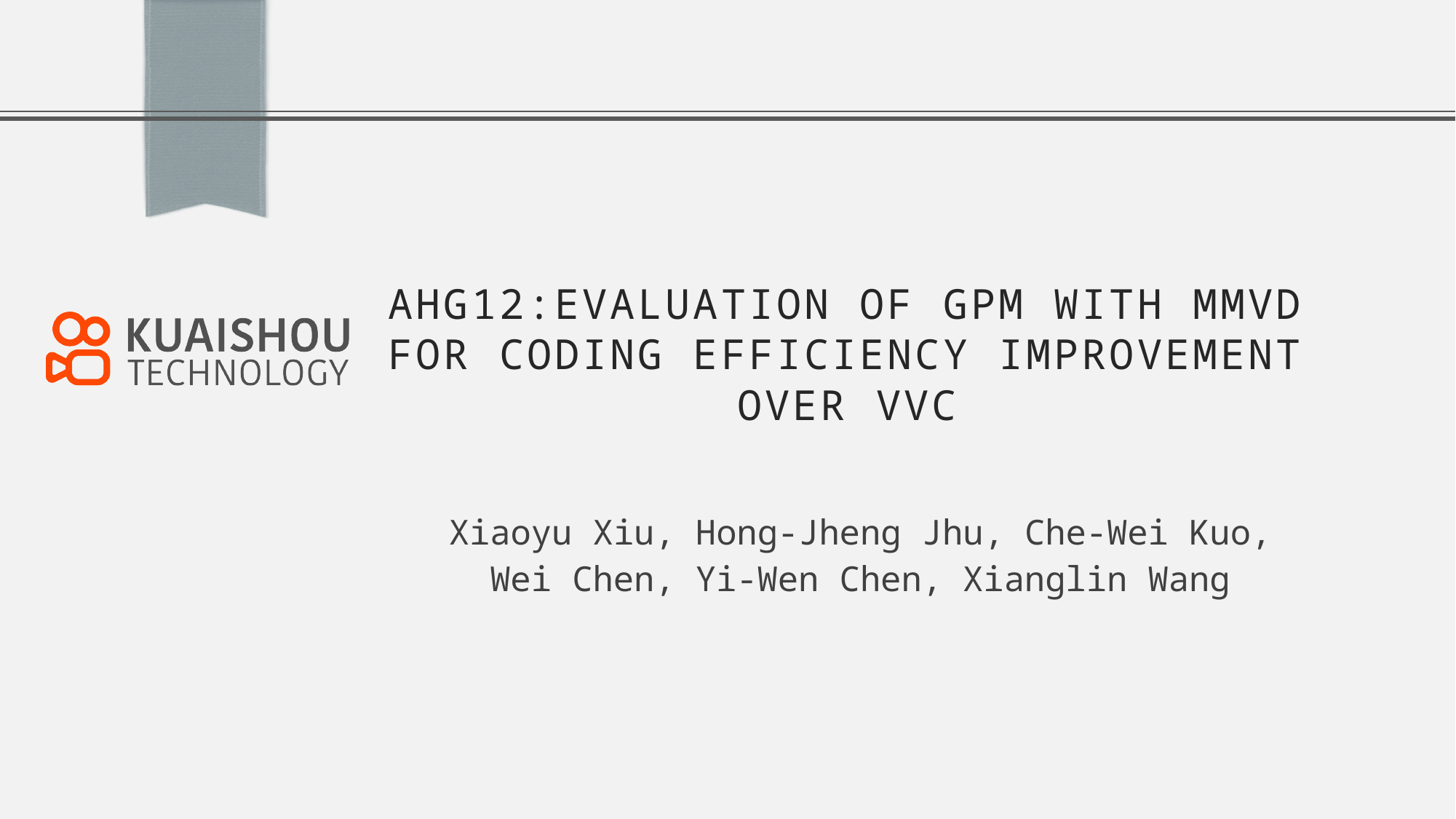

# AHG12:Evaluation of GPM with MMVD for coding efficiency improvement over VVC
Xiaoyu Xiu, Hong-Jheng Jhu, Che-Wei Kuo, Wei Chen, Yi-Wen Chen, Xianglin Wang